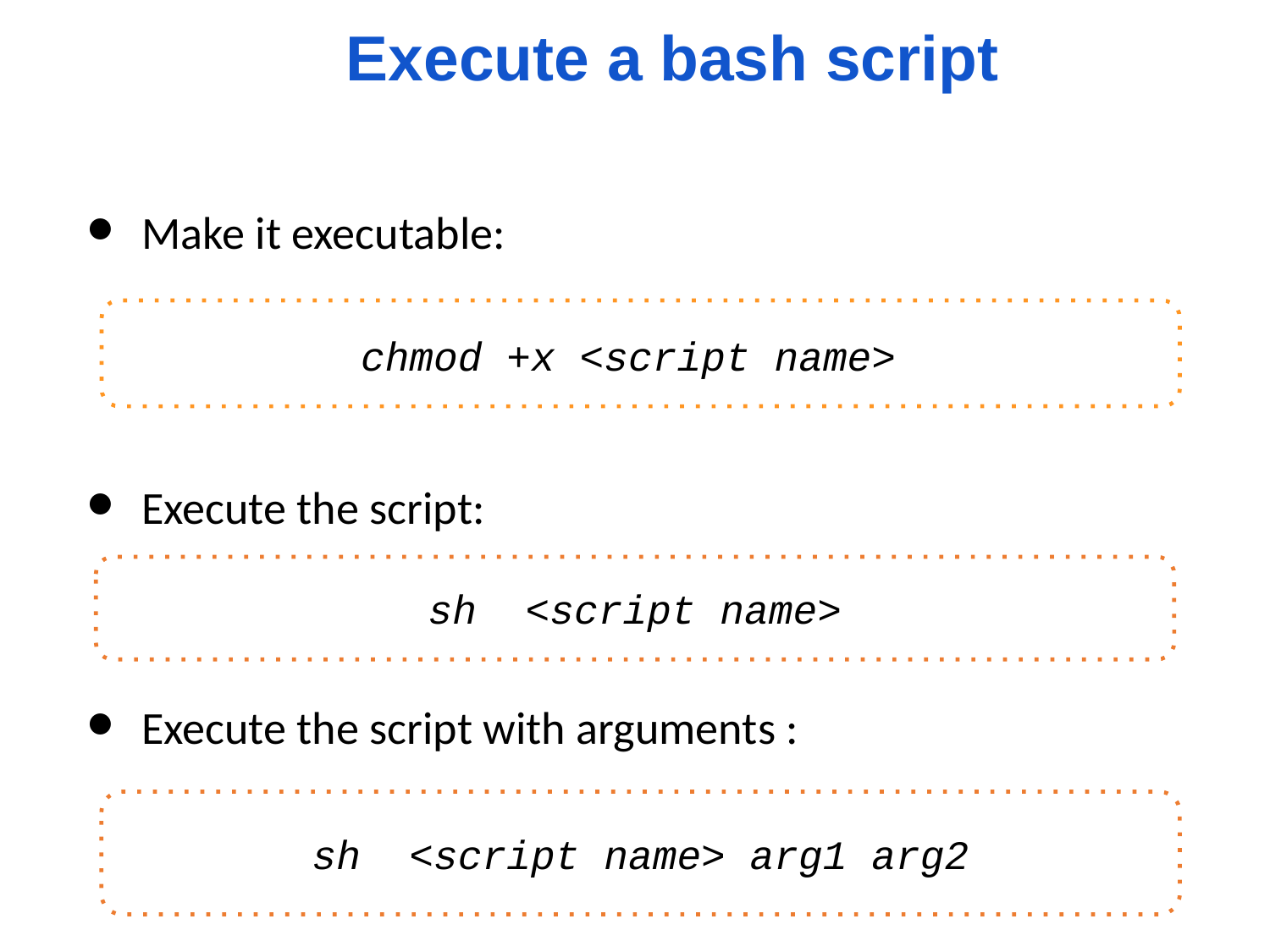

Execute a bash script
Make it executable:

Execute the script:

Execute the script with arguments :

chmod +x <script name>

sh  <script name>
sh  <script name> arg1 arg2